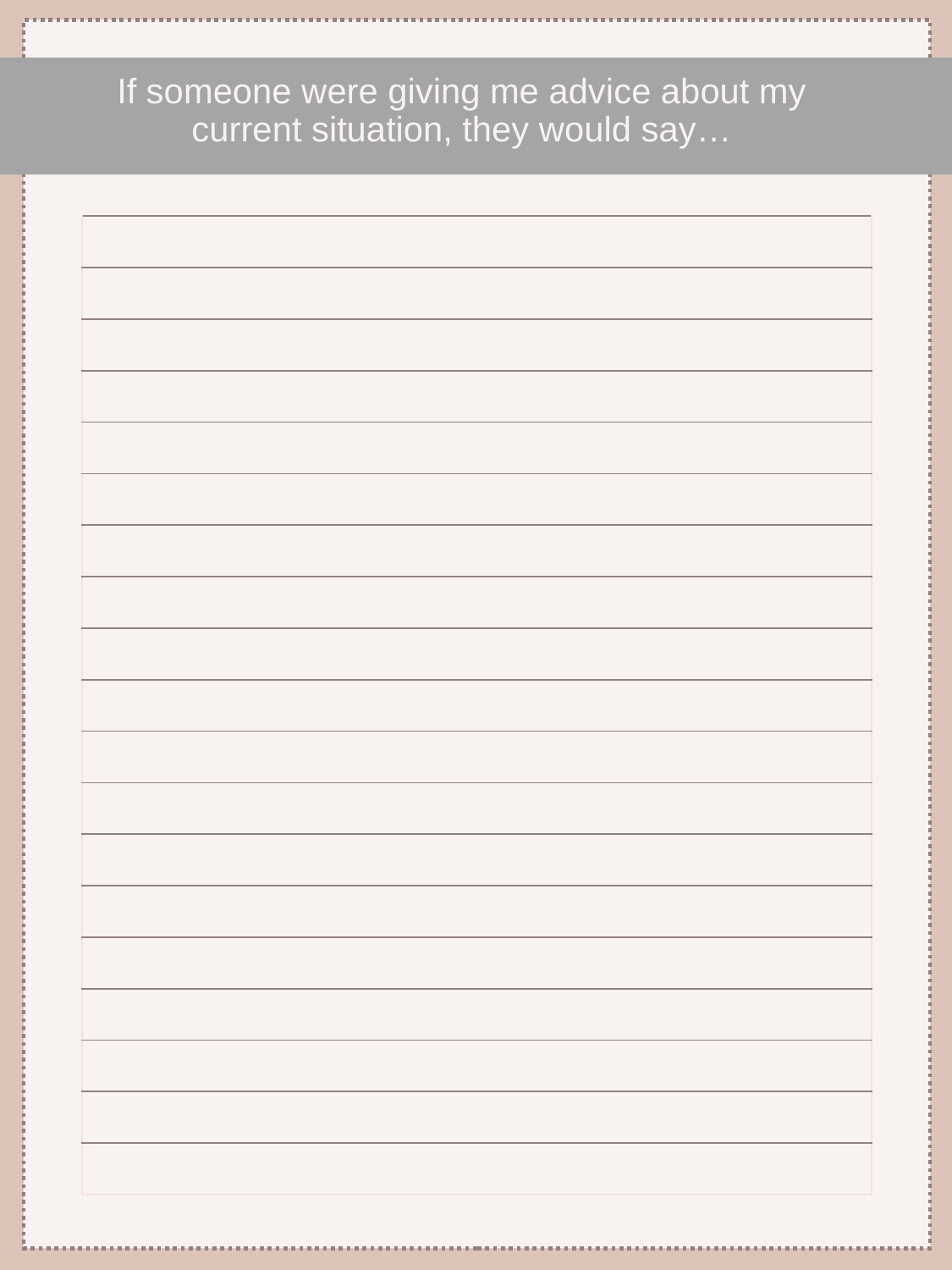

# If someone were giving me advice about my current situation, they would say…
|  |
| --- |
|  |
|  |
|  |
|  |
|  |
|  |
|  |
|  |
|  |
|  |
|  |
|  |
|  |
|  |
|  |
|  |
|  |
|  |